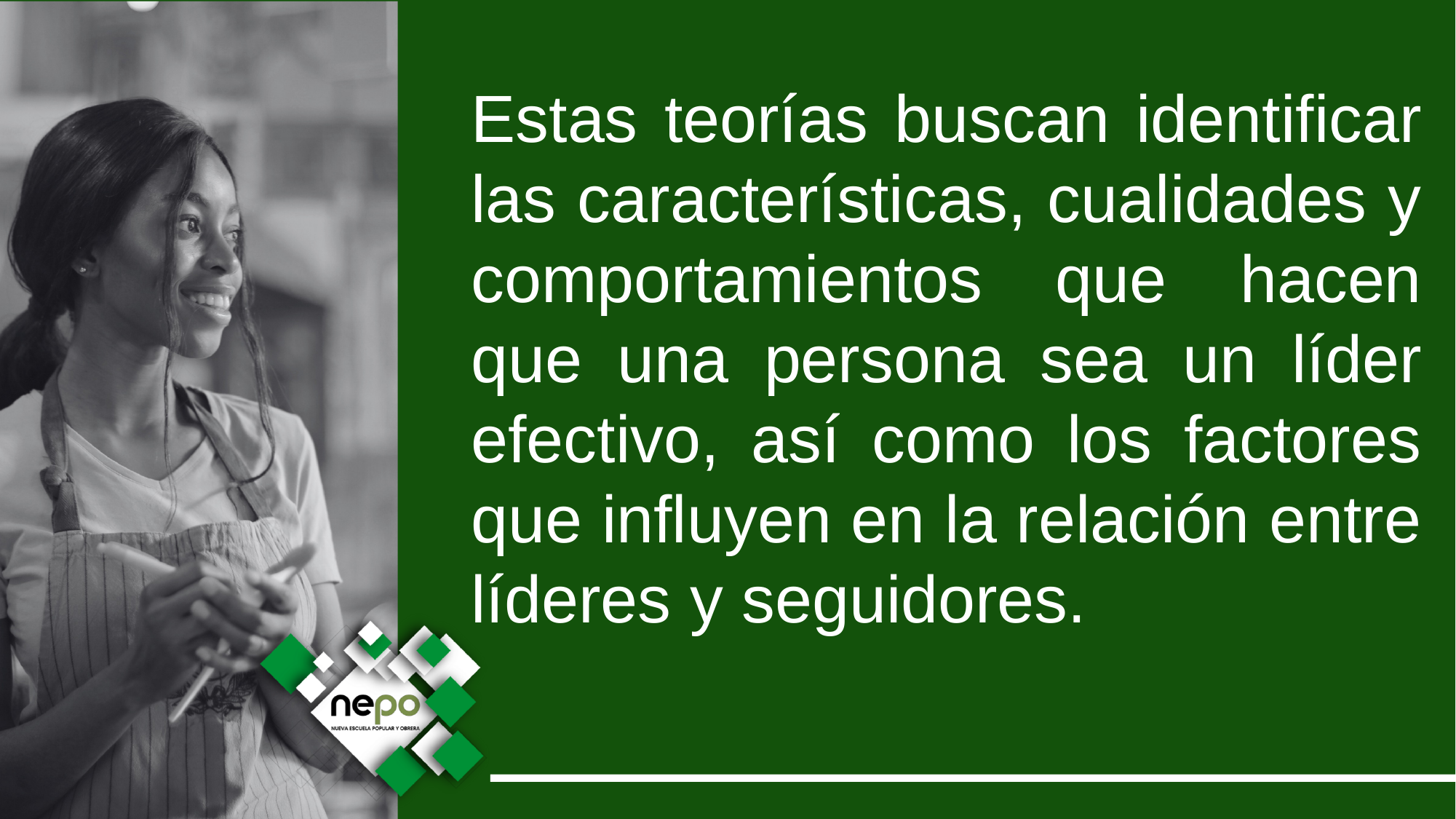

Estas teorías buscan identificar las características, cualidades y comportamientos que hacen que una persona sea un líder efectivo, así como los factores que influyen en la relación entre líderes y seguidores.